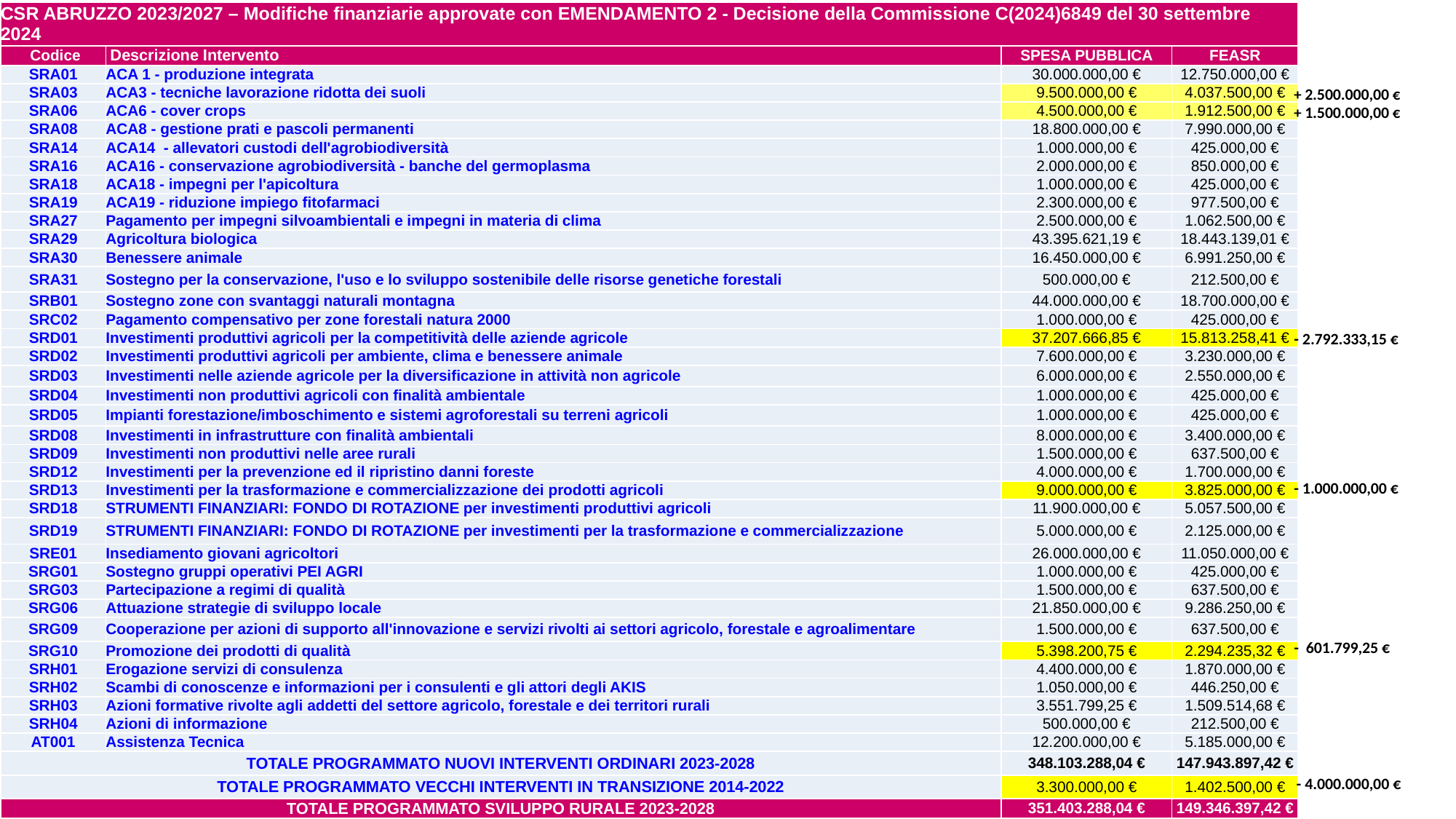

| CSR ABRUZZO 2023/2027 – Modifiche finanziarie approvate con EMENDAMENTO 2 - Decisione della Commissione C(2024)6849 del 30 settembre 2024 |  |  |  |
| --- | --- | --- | --- |
| Codice | Descrizione Intervento | SPESA PUBBLICA | FEASR |
| SRA01 | ACA 1 - produzione integrata | 30.000.000,00 € | 12.750.000,00 € |
| SRA03 | ACA3 - tecniche lavorazione ridotta dei suoli | 9.500.000,00 € | 4.037.500,00 € |
| SRA06 | ACA6 - cover crops | 4.500.000,00 € | 1.912.500,00 € |
| SRA08 | ACA8 - gestione prati e pascoli permanenti | 18.800.000,00 € | 7.990.000,00 € |
| SRA14 | ACA14 - allevatori custodi dell'agrobiodiversità | 1.000.000,00 € | 425.000,00 € |
| SRA16 | ACA16 - conservazione agrobiodiversità - banche del germoplasma | 2.000.000,00 € | 850.000,00 € |
| SRA18 | ACA18 - impegni per l'apicoltura | 1.000.000,00 € | 425.000,00 € |
| SRA19 | ACA19 - riduzione impiego fitofarmaci | 2.300.000,00 € | 977.500,00 € |
| SRA27 | Pagamento per impegni silvoambientali e impegni in materia di clima | 2.500.000,00 € | 1.062.500,00 € |
| SRA29 | Agricoltura biologica | 43.395.621,19 € | 18.443.139,01 € |
| SRA30 | Benessere animale | 16.450.000,00 € | 6.991.250,00 € |
| SRA31 | Sostegno per la conservazione, l'uso e lo sviluppo sostenibile delle risorse genetiche forestali | 500.000,00 € | 212.500,00 € |
| SRB01 | Sostegno zone con svantaggi naturali montagna | 44.000.000,00 € | 18.700.000,00 € |
| SRC02 | Pagamento compensativo per zone forestali natura 2000 | 1.000.000,00 € | 425.000,00 € |
| SRD01 | Investimenti produttivi agricoli per la competitività delle aziende agricole | 37.207.666,85 € | 15.813.258,41 € |
| SRD02 | Investimenti produttivi agricoli per ambiente, clima e benessere animale | 7.600.000,00 € | 3.230.000,00 € |
| SRD03 | Investimenti nelle aziende agricole per la diversificazione in attività non agricole | 6.000.000,00 € | 2.550.000,00 € |
| SRD04 | Investimenti non produttivi agricoli con finalità ambientale | 1.000.000,00 € | 425.000,00 € |
| SRD05 | Impianti forestazione/imboschimento e sistemi agroforestali su terreni agricoli | 1.000.000,00 € | 425.000,00 € |
| SRD08 | Investimenti in infrastrutture con finalità ambientali | 8.000.000,00 € | 3.400.000,00 € |
| SRD09 | Investimenti non produttivi nelle aree rurali | 1.500.000,00 € | 637.500,00 € |
| SRD12 | Investimenti per la prevenzione ed il ripristino danni foreste | 4.000.000,00 € | 1.700.000,00 € |
| SRD13 | Investimenti per la trasformazione e commercializzazione dei prodotti agricoli | 9.000.000,00 € | 3.825.000,00 € |
| SRD18 | STRUMENTI FINANZIARI: FONDO DI ROTAZIONE per investimenti produttivi agricoli | 11.900.000,00 € | 5.057.500,00 € |
| SRD19 | STRUMENTI FINANZIARI: FONDO DI ROTAZIONE per investimenti per la trasformazione e commercializzazione | 5.000.000,00 € | 2.125.000,00 € |
| SRE01 | Insediamento giovani agricoltori | 26.000.000,00 € | 11.050.000,00 € |
| SRG01 | Sostegno gruppi operativi PEI AGRI | 1.000.000,00 € | 425.000,00 € |
| SRG03 | Partecipazione a regimi di qualità | 1.500.000,00 € | 637.500,00 € |
| SRG06 | Attuazione strategie di sviluppo locale | 21.850.000,00 € | 9.286.250,00 € |
| SRG09 | Cooperazione per azioni di supporto all'innovazione e servizi rivolti ai settori agricolo, forestale e agroalimentare | 1.500.000,00 € | 637.500,00 € |
| SRG10 | Promozione dei prodotti di qualità | 5.398.200,75 € | 2.294.235,32 € |
| SRH01 | Erogazione servizi di consulenza | 4.400.000,00 € | 1.870.000,00 € |
| SRH02 | Scambi di conoscenze e informazioni per i consulenti e gli attori degli AKIS | 1.050.000,00 € | 446.250,00 € |
| SRH03 | Azioni formative rivolte agli addetti del settore agricolo, forestale e dei territori rurali | 3.551.799,25 € | 1.509.514,68 € |
| SRH04 | Azioni di informazione | 500.000,00 € | 212.500,00 € |
| AT001 | Assistenza Tecnica | 12.200.000,00 € | 5.185.000,00 € |
| TOTALE PROGRAMMATO NUOVI INTERVENTI ORDINARI 2023-2028 |  | 348.103.288,04 € | 147.943.897,42 € |
| TOTALE PROGRAMMATO VECCHI INTERVENTI IN TRANSIZIONE 2014-2022 |  | 3.300.000,00 € | 1.402.500,00 € |
| TOTALE PROGRAMMATO SVILUPPO RURALE 2023-2028 |  | 351.403.288,04 € | 149.346.397,42 € |
+ 2.500.000,00 €
+ 1.500.000,00 €
- 2.792.333,15 €
- 1.000.000,00 €
-  601.799,25 €

- 4.000.000,00 €